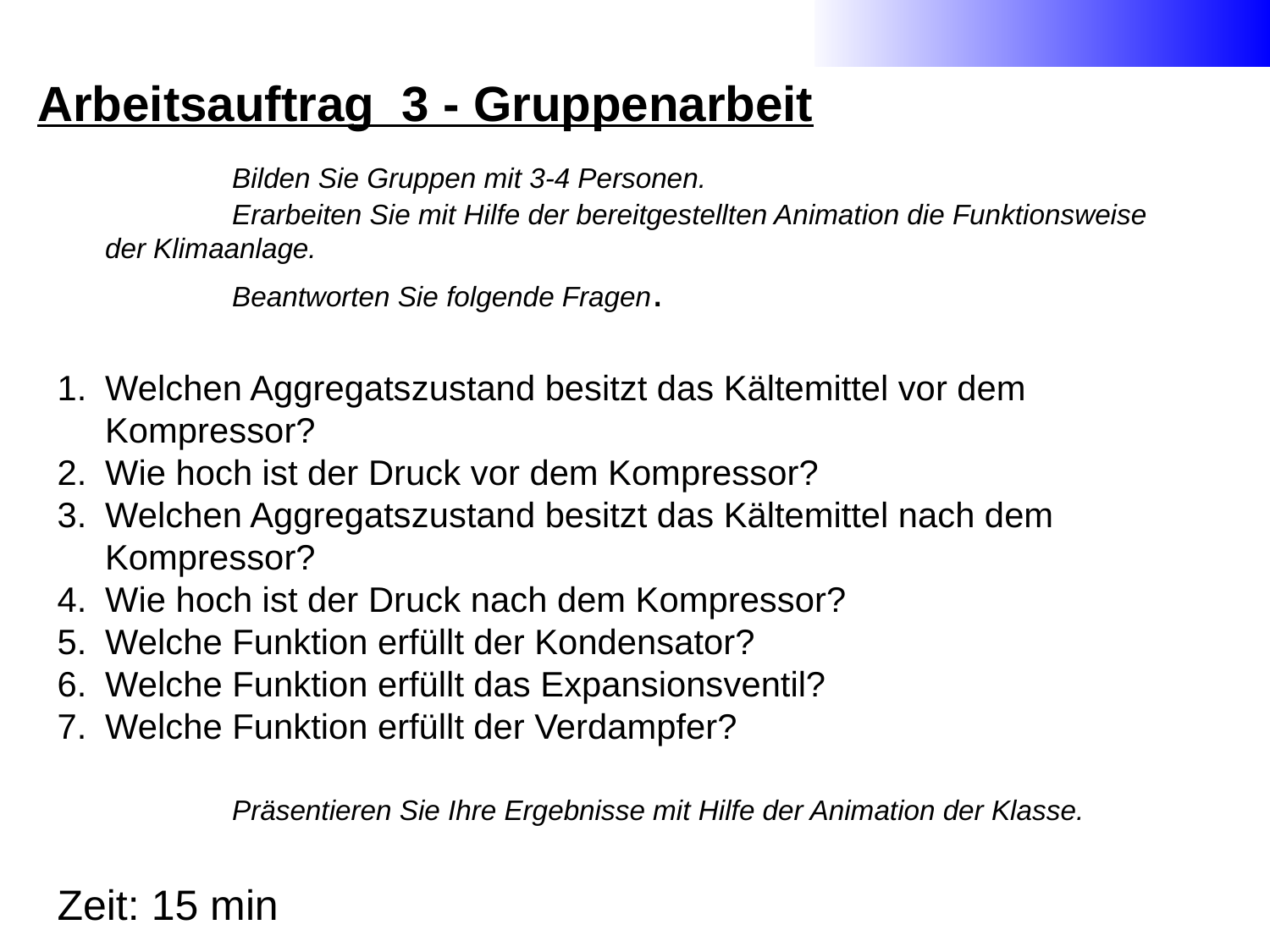

Arbeitsauftrag  3 - Gruppenarbeit

		Bilden Sie Gruppen mit 3-4 Personen.
		Erarbeiten Sie mit Hilfe der bereitgestellten Animation die Funktionsweise der Klimaanlage.
		Beantworten Sie folgende Fragen.

Welchen Aggregatszustand besitzt das Kältemittel vor dem Kompressor?
Wie hoch ist der Druck vor dem Kompressor?
Welchen Aggregatszustand besitzt das Kältemittel nach dem Kompressor?
Wie hoch ist der Druck nach dem Kompressor?
Welche Funktion erfüllt der Kondensator?
Welche Funktion erfüllt das Expansionsventil?
Welche Funktion erfüllt der Verdampfer?

		Präsentieren Sie Ihre Ergebnisse mit Hilfe der Animation der Klasse.

Zeit: 15 min